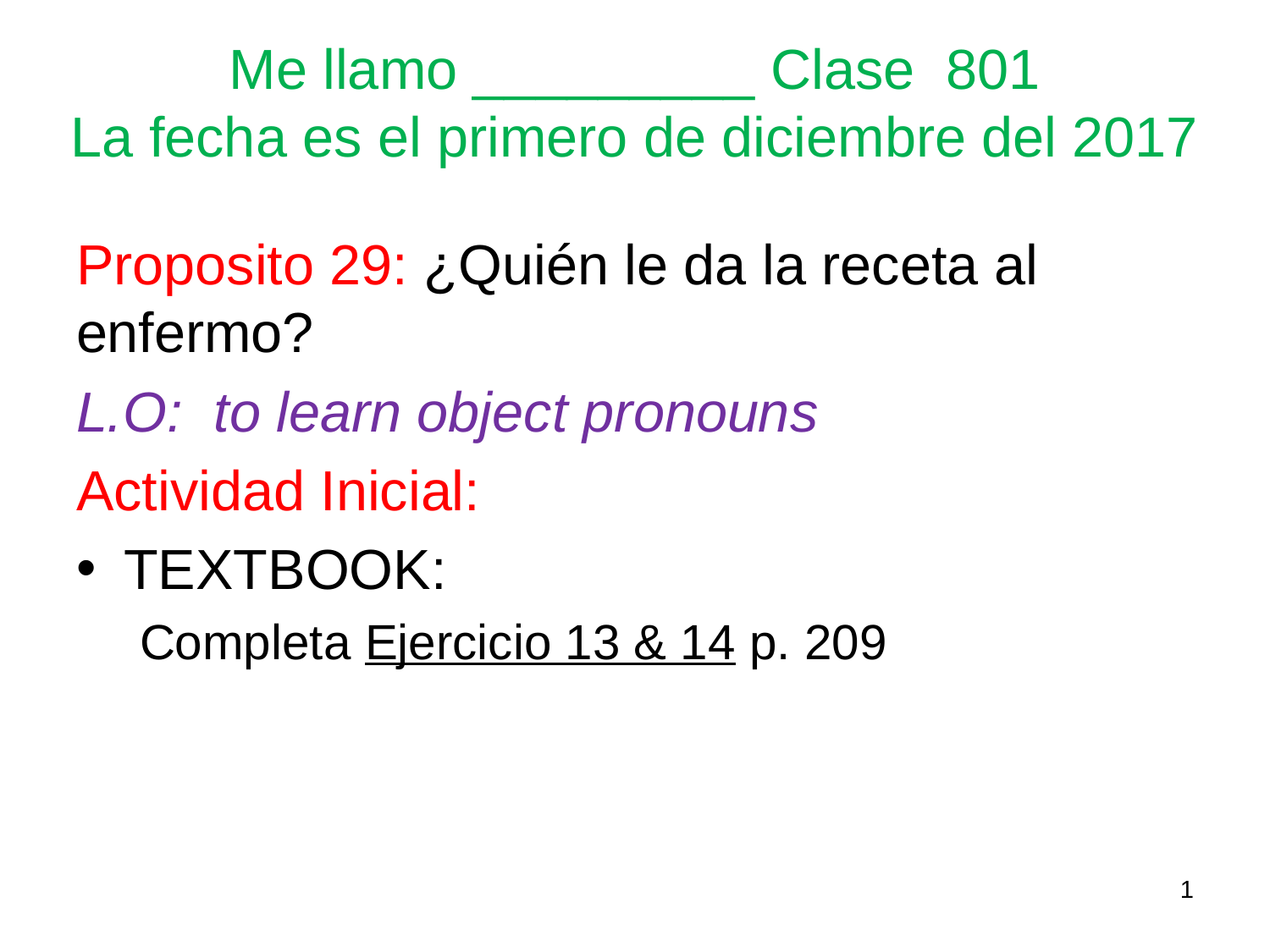

# Me llamo _________ Clase  801 La fecha es el primero de diciembre del 2017
Proposito 29: ¿Quién le da la receta al enfermo?
L.O:  to learn object pronouns
Actividad Inicial:
TEXTBOOK:
Completa Ejercicio 13 & 14 p. 209
1